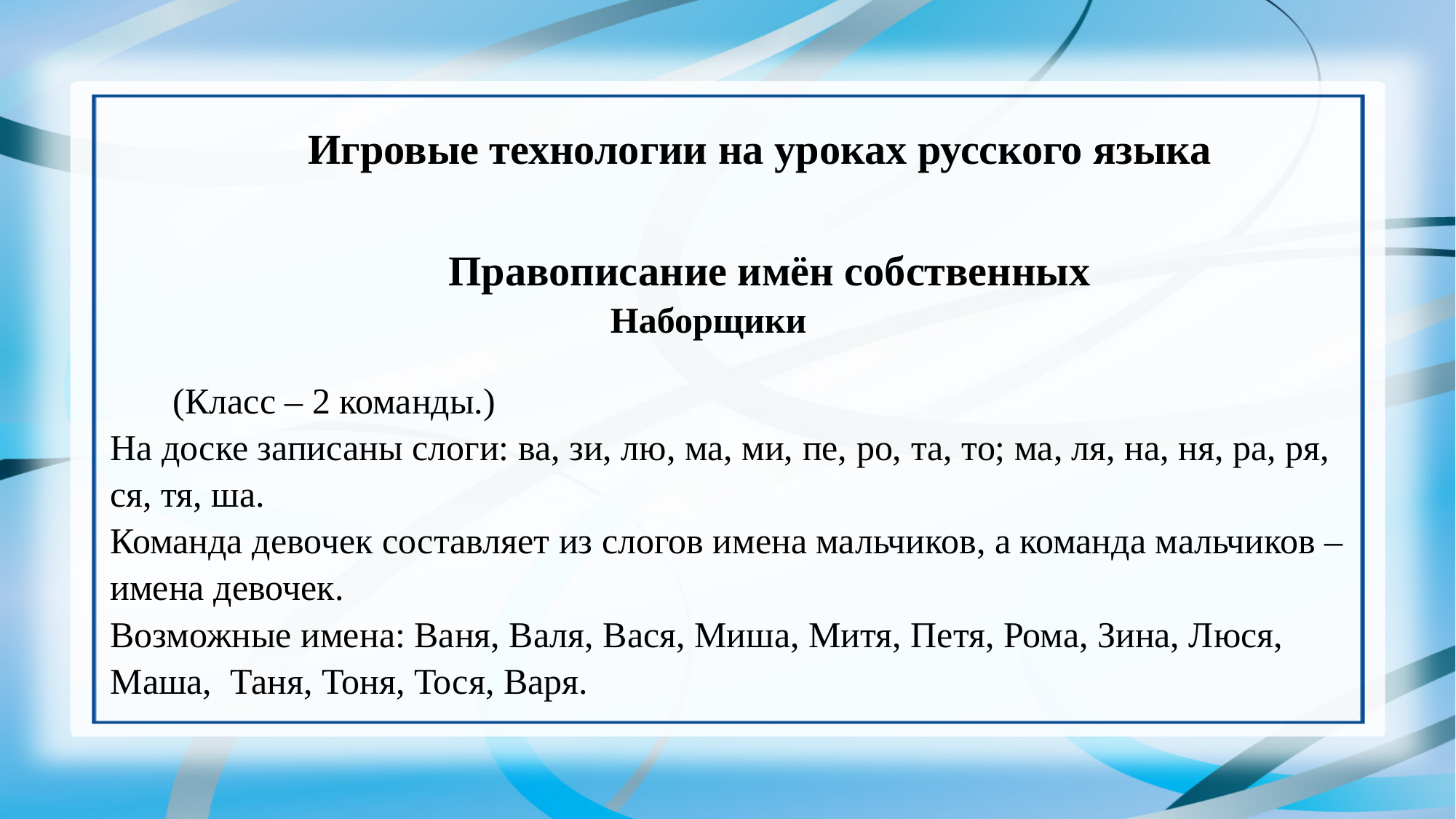

Игровые технологии на уроках русского языка

                           Правописание имён собственных
                                                       Наборщики
 (Класс – 2 команды.)
На доске записаны слоги: ва, зи, лю, ма, ми, пе, ро, та, то; ма, ля, на, ня, ра, ря, ся, тя, ша.
Команда девочек составляет из слогов имена мальчиков, а команда мальчиков – имена девочек.
Возможные имена: Ваня, Валя, Вася, Миша, Митя, Петя, Рома, Зина, Люся, Маша,  Таня, Тоня, Тося, Варя.